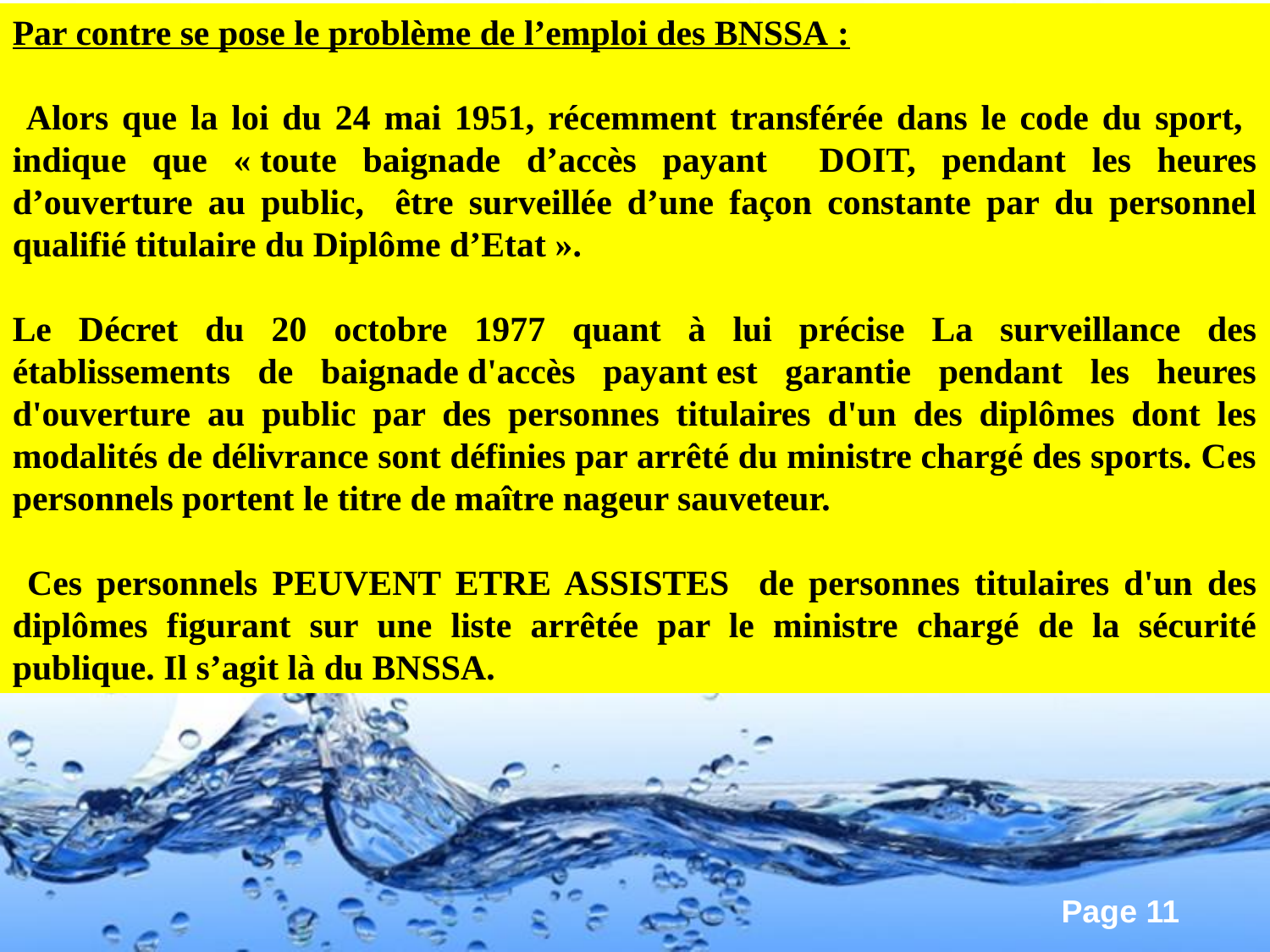

Par contre se pose le problème de l’emploi des BNSSA :

 Alors que la loi du 24 mai 1951, récemment transférée dans le code du sport,  indique que « toute baignade d’accès payant  DOIT, pendant les heures d’ouverture au public,  être surveillée d’une façon constante par du personnel qualifié titulaire du Diplôme d’Etat ».

Le Décret du 20 octobre 1977 quant à lui précise La surveillance des établissements de baignade d'accès payant est garantie pendant les heures d'ouverture au public par des personnes titulaires d'un des diplômes dont les modalités de délivrance sont définies par arrêté du ministre chargé des sports. Ces personnels portent le titre de maître nageur sauveteur.

 Ces personnels PEUVENT ETRE ASSISTES  de personnes titulaires d'un des diplômes figurant sur une liste arrêtée par le ministre chargé de la sécurité publique. Il s’agit là du BNSSA.